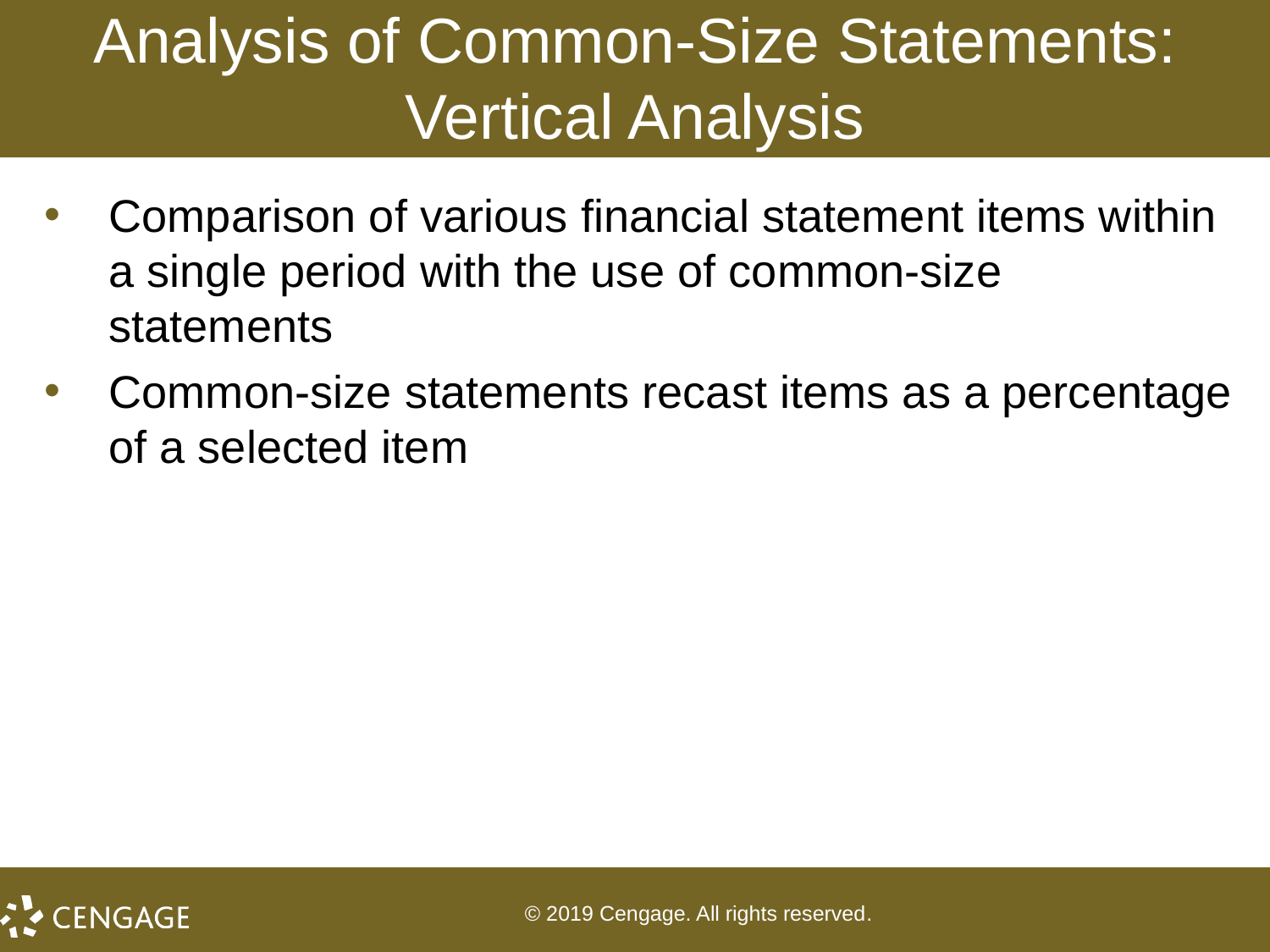

# Analysis of Common-Size Statements: Vertical Analysis
Comparison of various financial statement items within a single period with the use of common-size statements
Common-size statements recast items as a percentage of a selected item